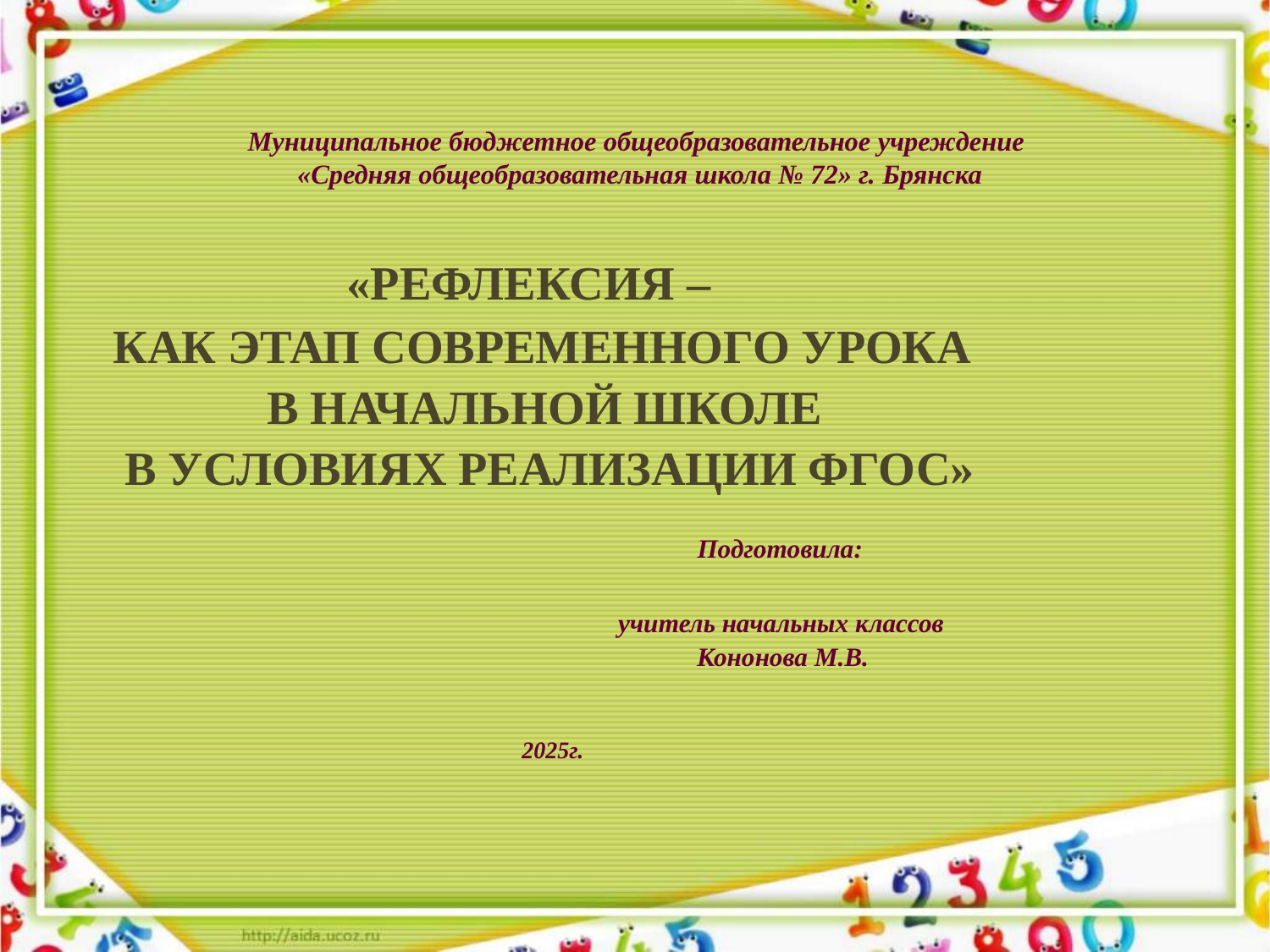

Муниципальное бюджетное общеобразовательное учреждение
«Средняя общеобразовательная школа № 72» г. Брянска

# «Рефлексия – как этап современного урока в начальной школе в условиях реализации ФГОС» Подготовила: учитель начальных классов Кононова М.В. 2025г.